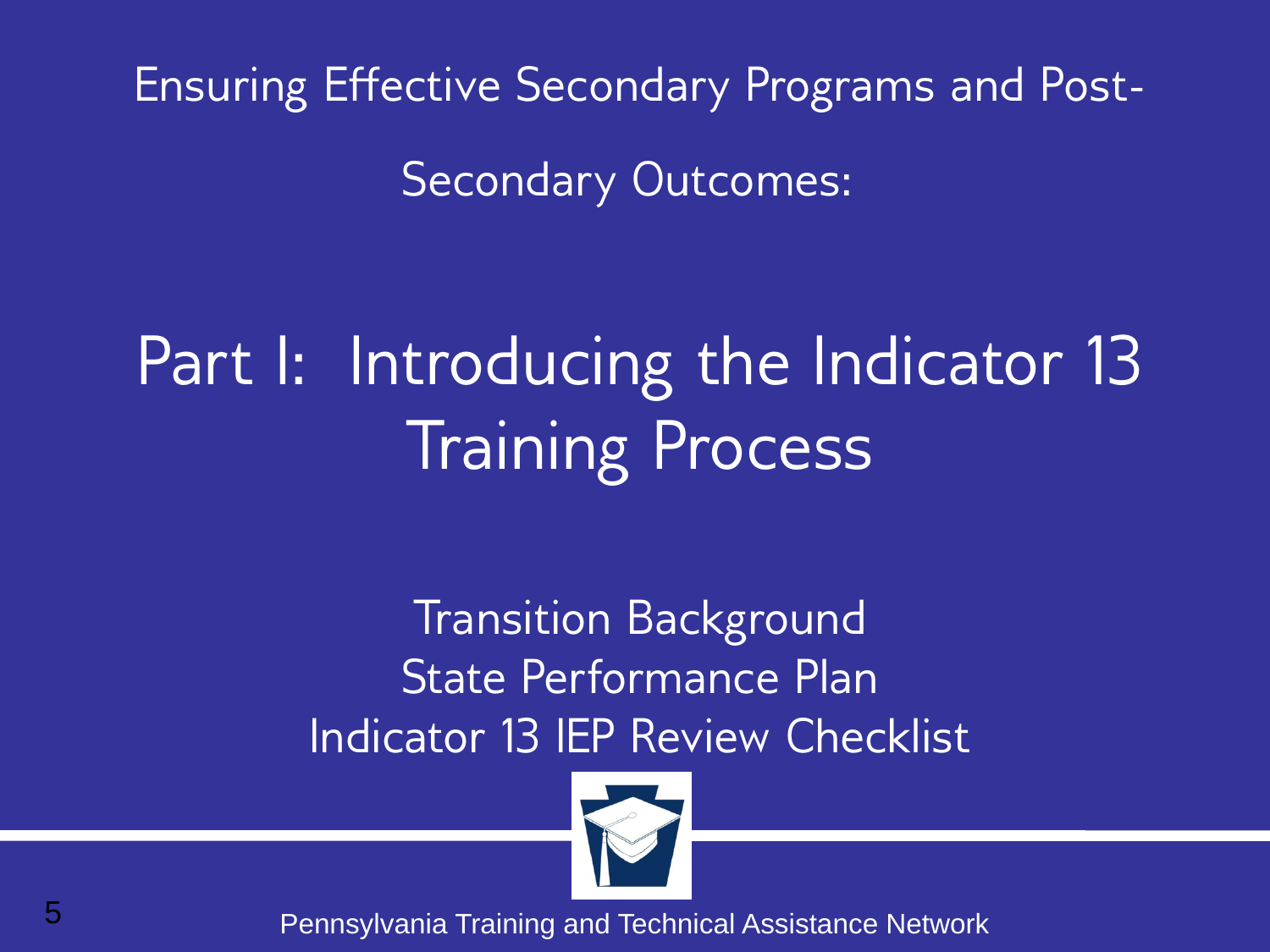

# Ensuring Effective Secondary Programs and Post-Secondary Outcomes: Part I:  Introducing the Indicator 13 Training Process Transition Background State Performance Plan Indicator 13 IEP Review Checklist
5